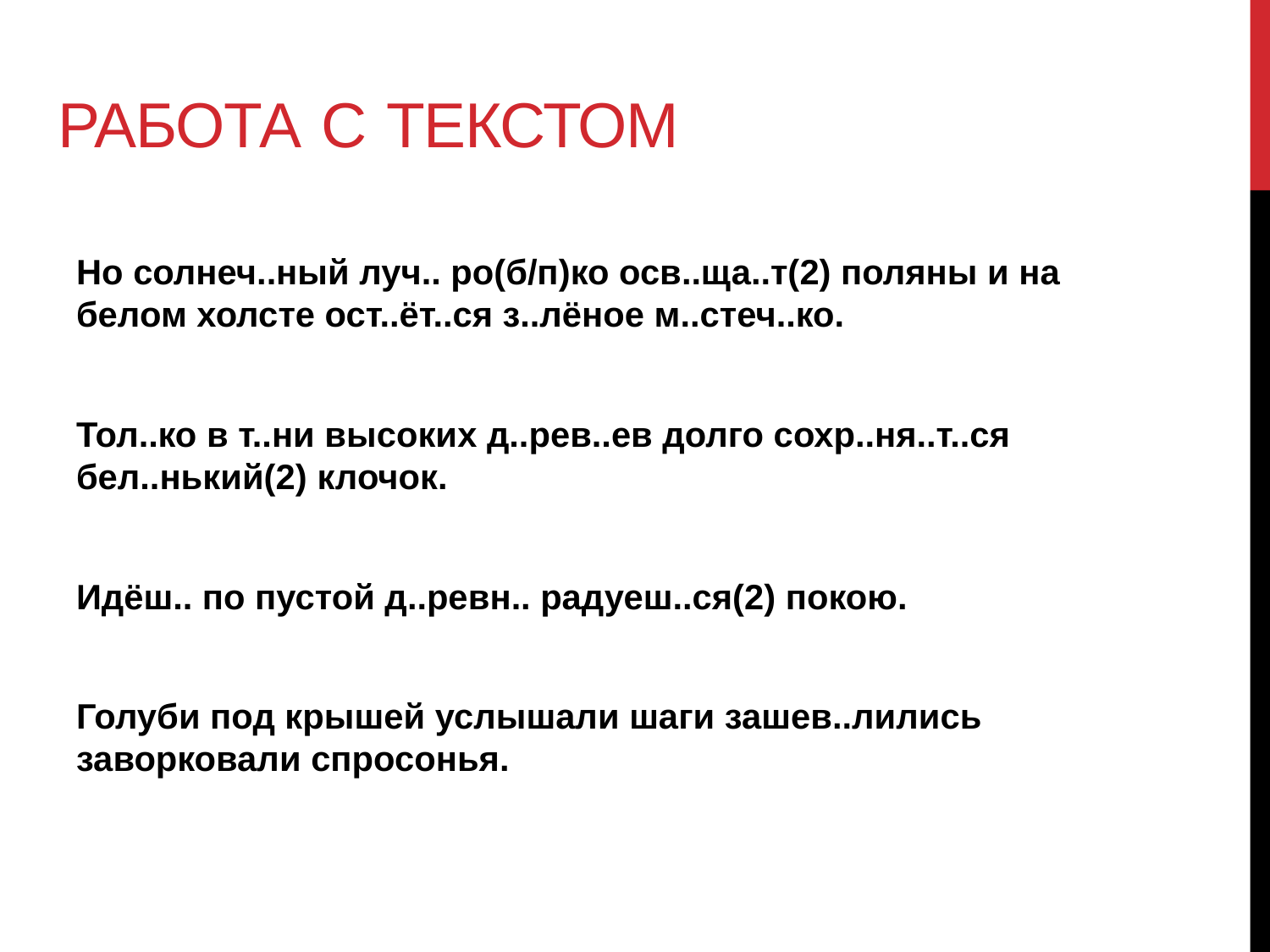

# Работа с текстом
Но солнеч..ный луч.. ро(б/п)ко осв..ща..т(2) поляны и на белом холсте ост..ёт..ся з..лёное м..стеч..ко.

Тол..ко в т..ни высоких д..рев..ев долго сохр..ня..т..ся бел..нький(2) клочок.

Идёш.. по пустой д..ревн.. радуеш..ся(2) покою.

Голуби под крышей услышали шаги зашев..лились заворковали спросонья.